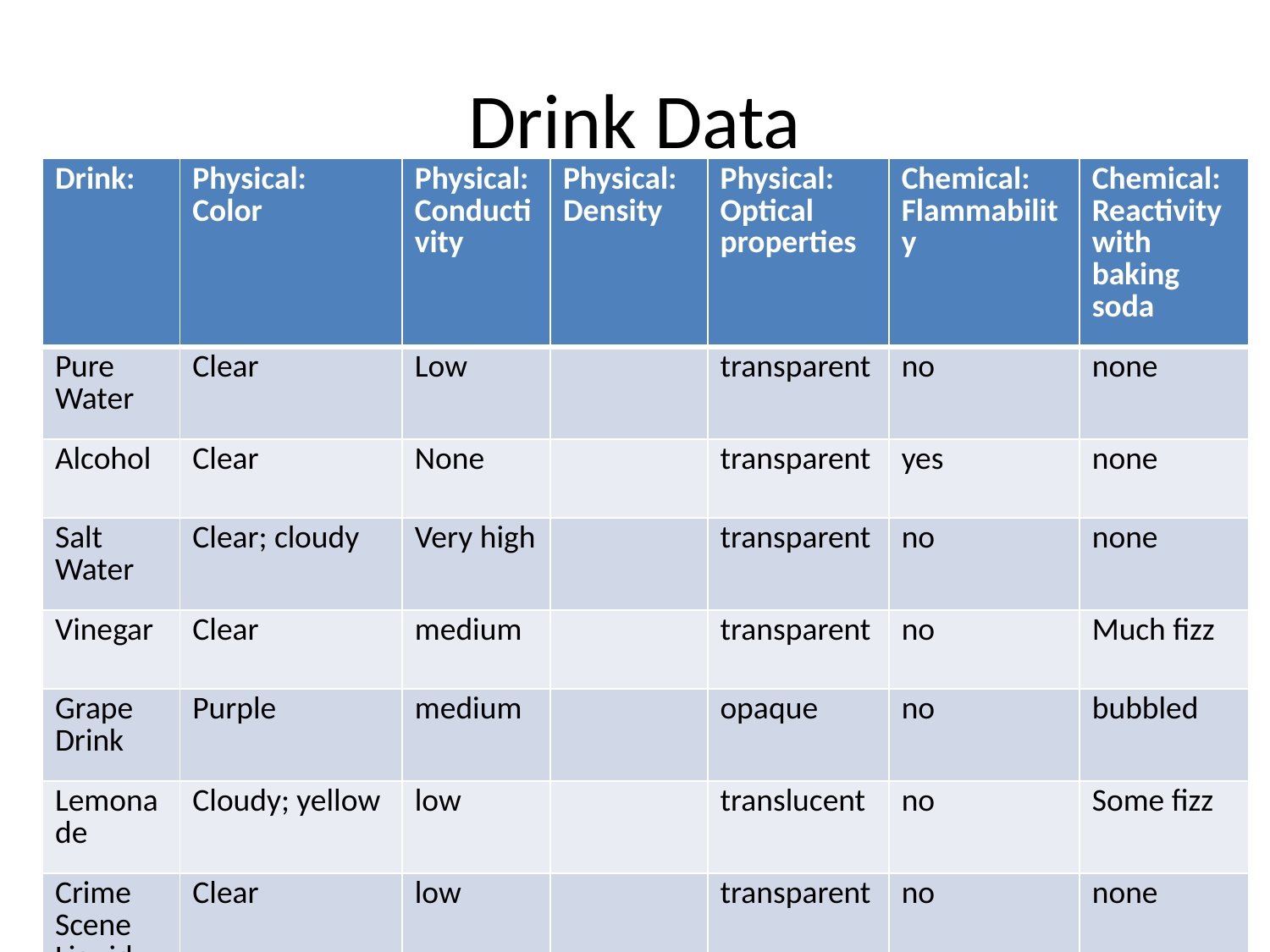

# Drink Data
| Drink: | Physical: Color | Physical: Conductivity | Physical: Density | Physical: Optical properties | Chemical: Flammability | Chemical: Reactivity with baking soda |
| --- | --- | --- | --- | --- | --- | --- |
| Pure Water | Clear | Low |  | transparent | no | none |
| Alcohol | Clear | None |  | transparent | yes | none |
| Salt Water | Clear; cloudy | Very high |  | transparent | no | none |
| Vinegar | Clear | medium |  | transparent | no | Much fizz |
| Grape Drink | Purple | medium |  | opaque | no | bubbled |
| Lemonade | Cloudy; yellow | low |  | translucent | no | Some fizz |
| Crime Scene Liquid | Clear | low |  | transparent | no | none |